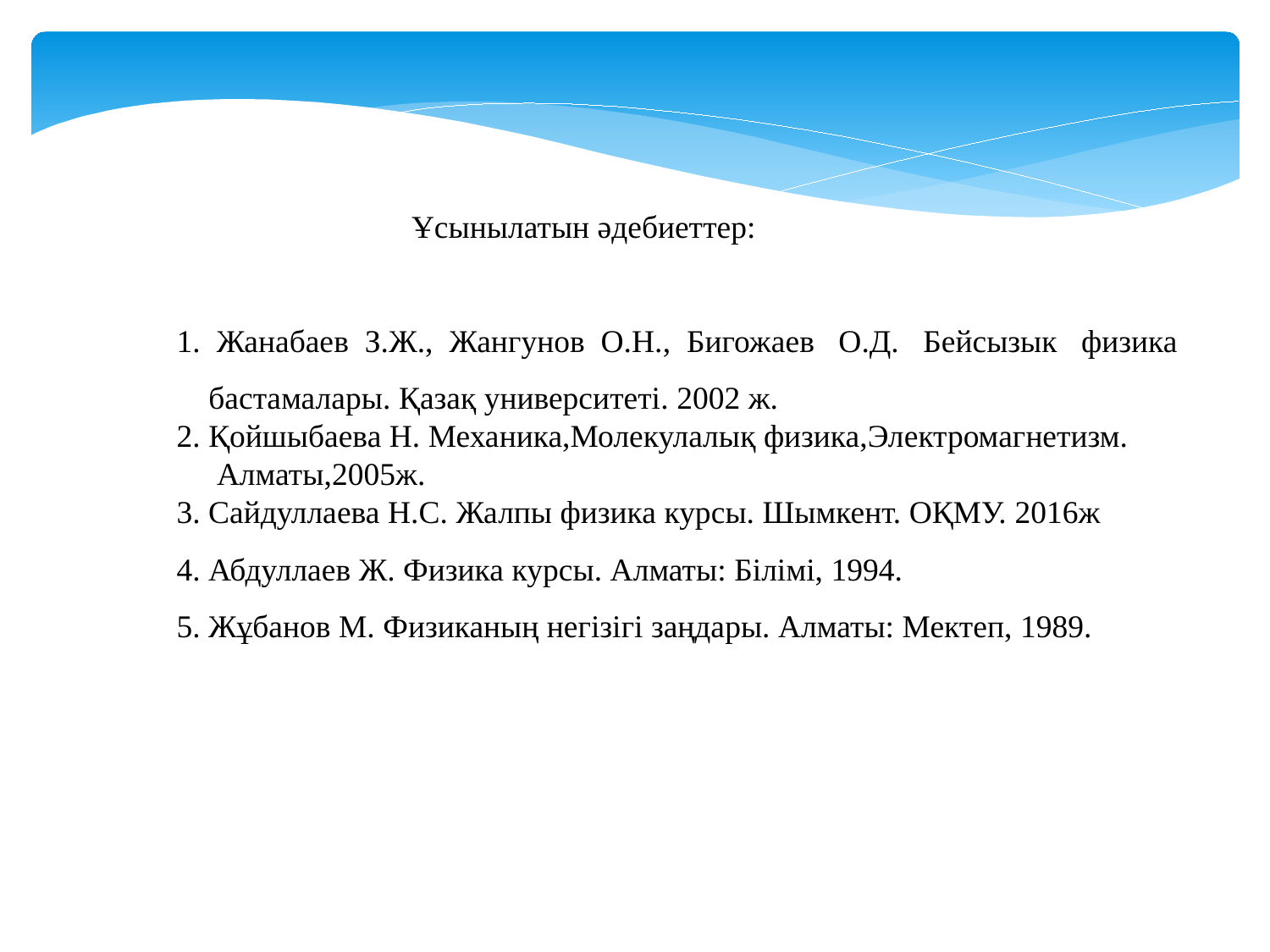

Ұсынылатын әдебиеттер:

                    1.  Жанабаев  З.Ж.,  Жангунов  О.Н.,  Бигожаев   О.Д.   Бейсызык   физика
                        бастамалары. Қазақ университеті. 2002 ж.
                    2. Қойшыбаева Н. Механика,Молекулалық физика,Электромагнетизм.
                         Алматы,2005ж.
                    3. Сайдуллаева Н.С. Жалпы физика курсы. Шымкент. ОҚМУ. 2016ж
                    4. Абдуллаев Ж. Физика курсы. Алматы: Білімі, 1994.
                    5. Жұбанов М. Физиканың негізігі заңдары. Алматы: Мектеп, 1989.